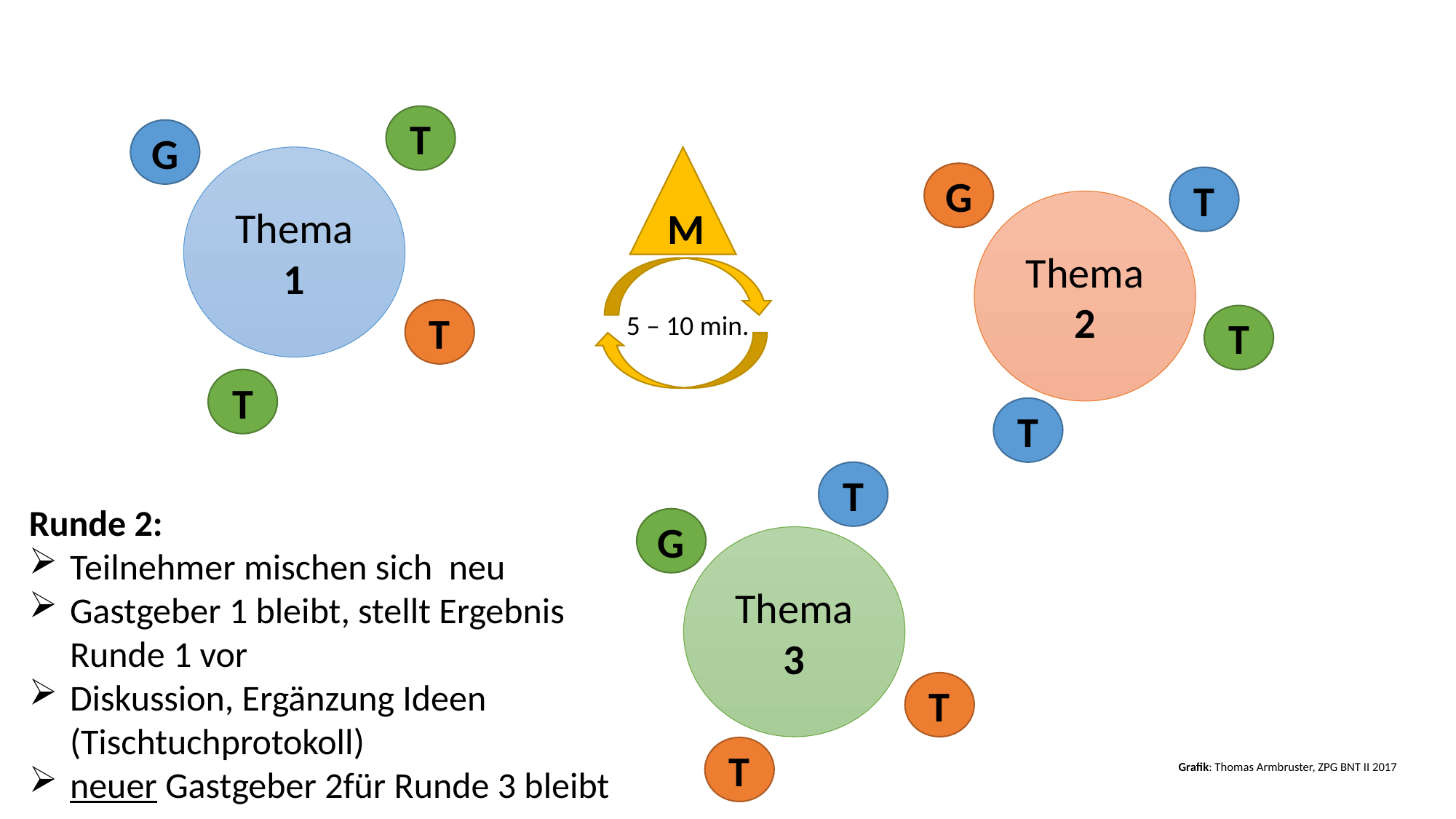

T
G
Thema 1
M
G
T
Thema 2

T
5 – 10 min.
T

T
T
T
Runde 2:
Teilnehmer mischen sich  neu
Gastgeber 1 bleibt, stellt Ergebnis Runde 1 vor
Diskussion, Ergänzung Ideen (Tischtuchprotokoll)
neuer Gastgeber 2für Runde 3 bleibt
G
Thema 3
T
T
Grafik: Thomas Armbruster, ZPG BNT II 2017